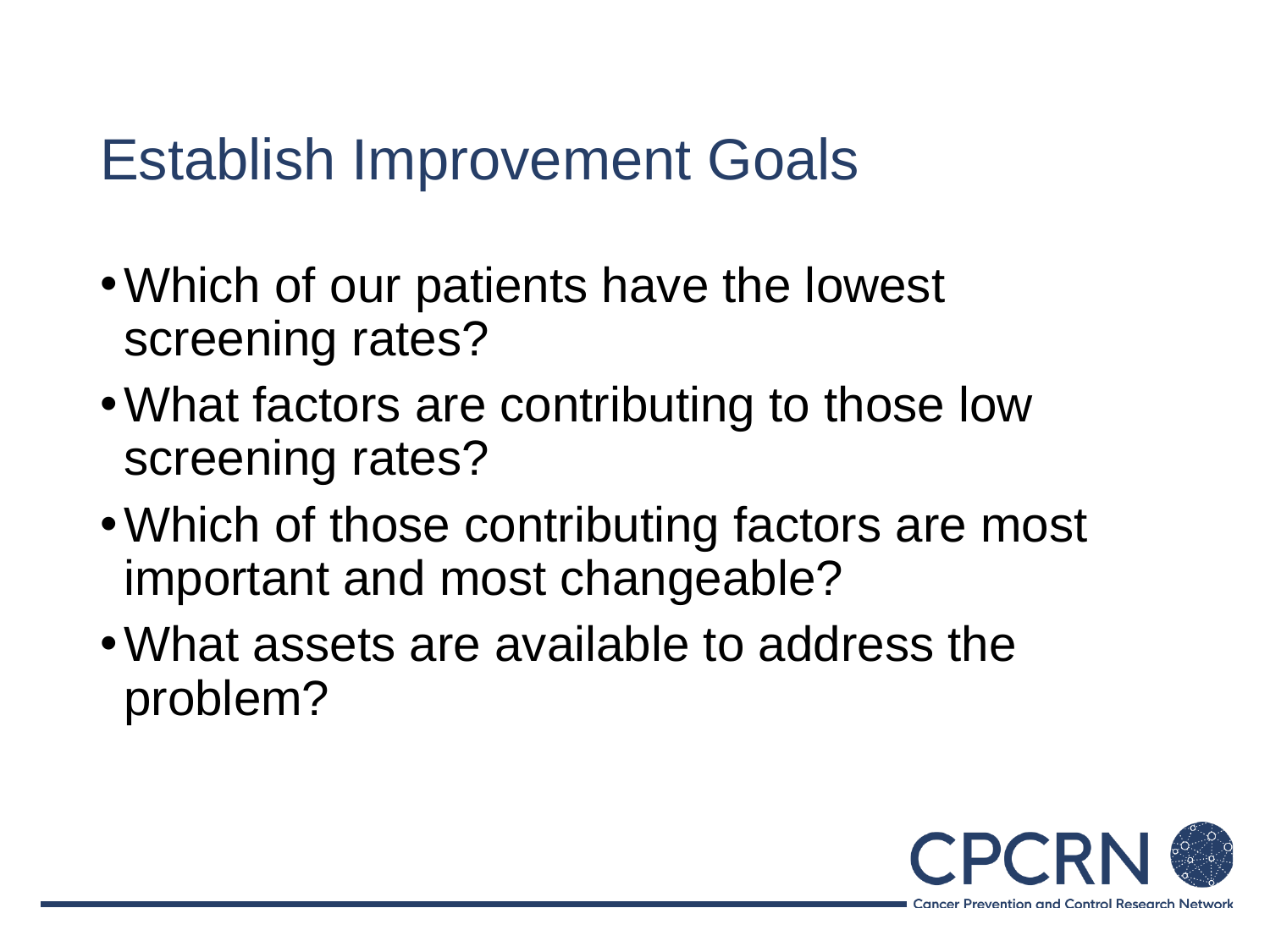

# Establish Improvement Goals
Which of our patients have the lowest screening rates?
What factors are contributing to those low screening rates?
Which of those contributing factors are most important and most changeable?
What assets are available to address the problem?